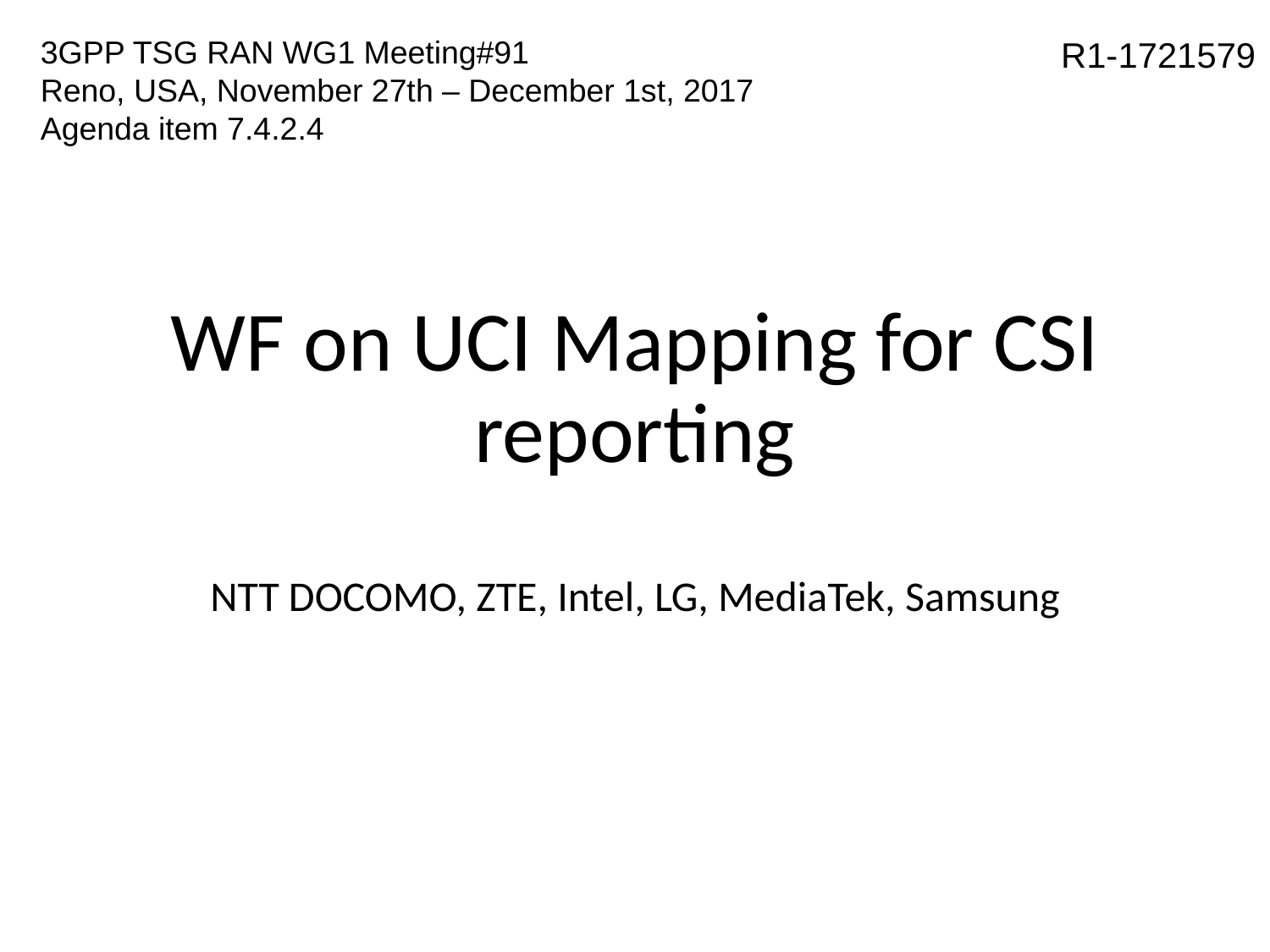

3GPP TSG RAN WG1 Meeting#91
Reno, USA, November 27th – December 1st, 2017
Agenda item 7.4.2.4
R1-1721579
# WF on UCI Mapping for CSI reporting

NTT DOCOMO, ZTE, Intel, LG, MediaTek, Samsung